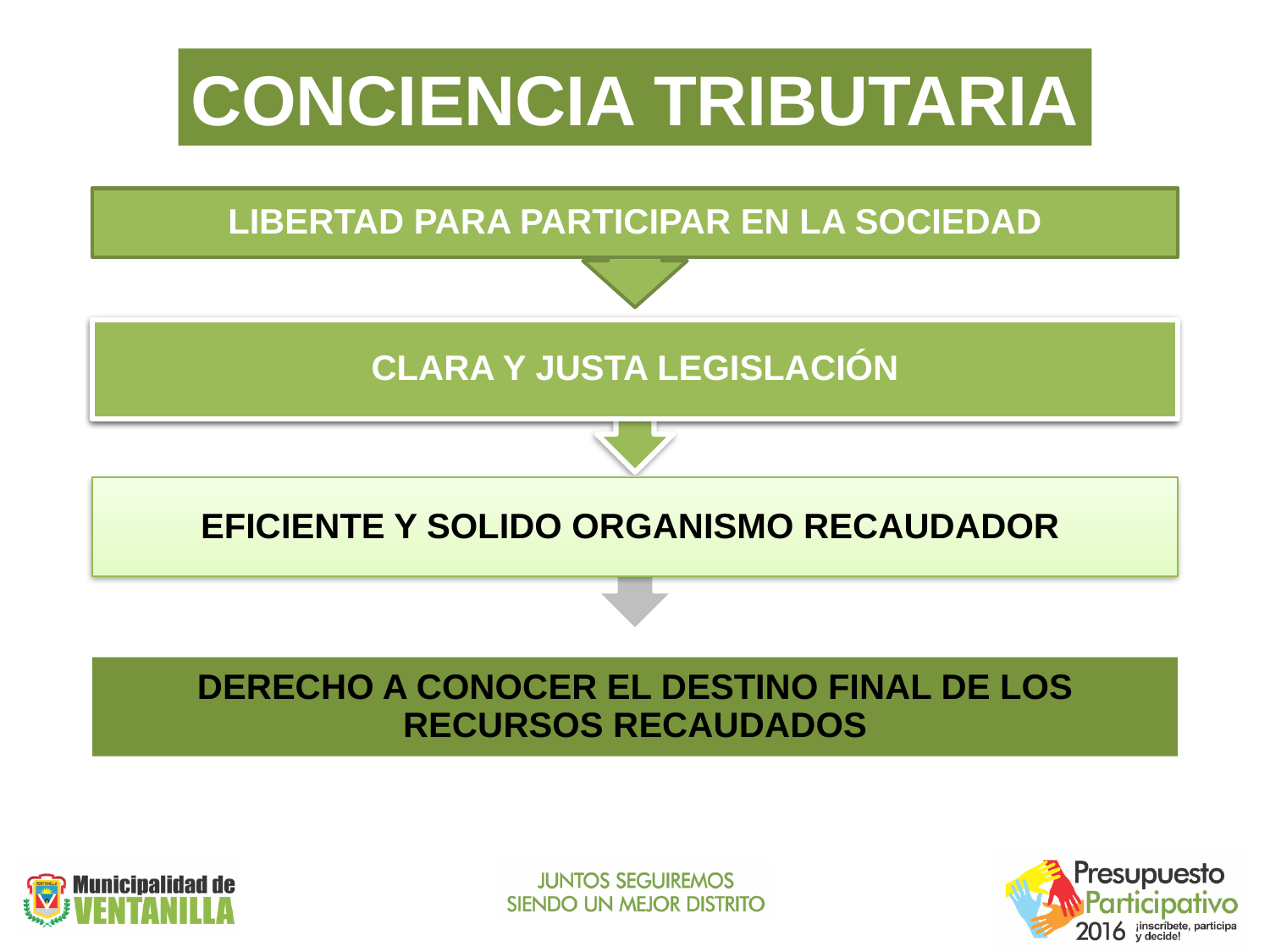

CONCIENCIA TRIBUTARIA

LIBERTAD PARA PARTICIPAR EN LA SOCIEDAD

CLARA Y JUSTA LEGISLACIÓN

EFICIENTE Y SOLIDO ORGANISMO RECAUDADOR

DERECHO A CONOCER EL DESTINO FINAL DE LOS RECURSOS RECAUDADOS